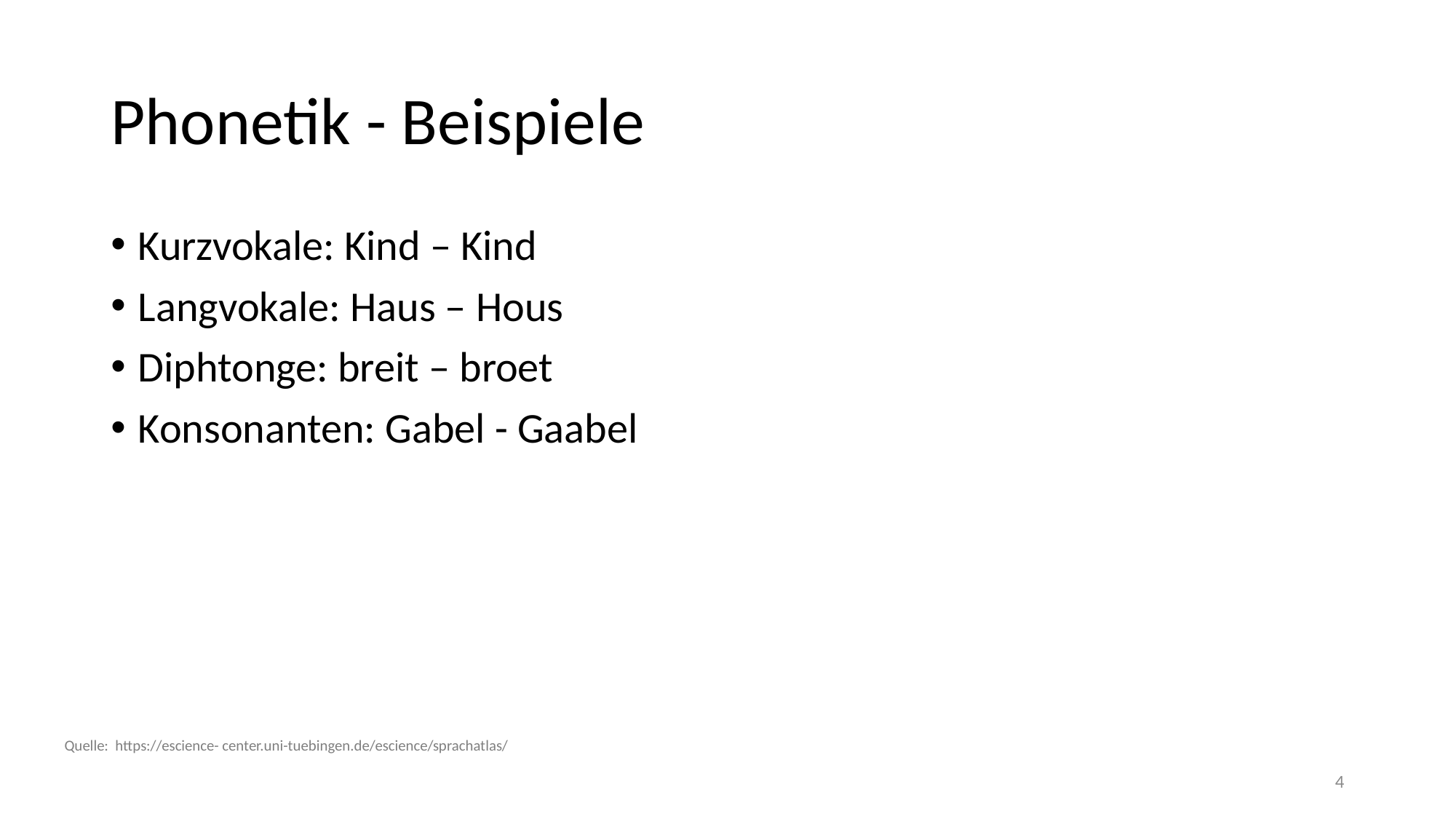

# Phonetik - Beispiele
Kurzvokale: Kind – Kind
Langvokale: Haus – Hous
Diphtonge: breit – broet
Konsonanten: Gabel - Gaabel

Quelle:  https://escience- center.uni-tuebingen.de/escience/sprachatlas/
4